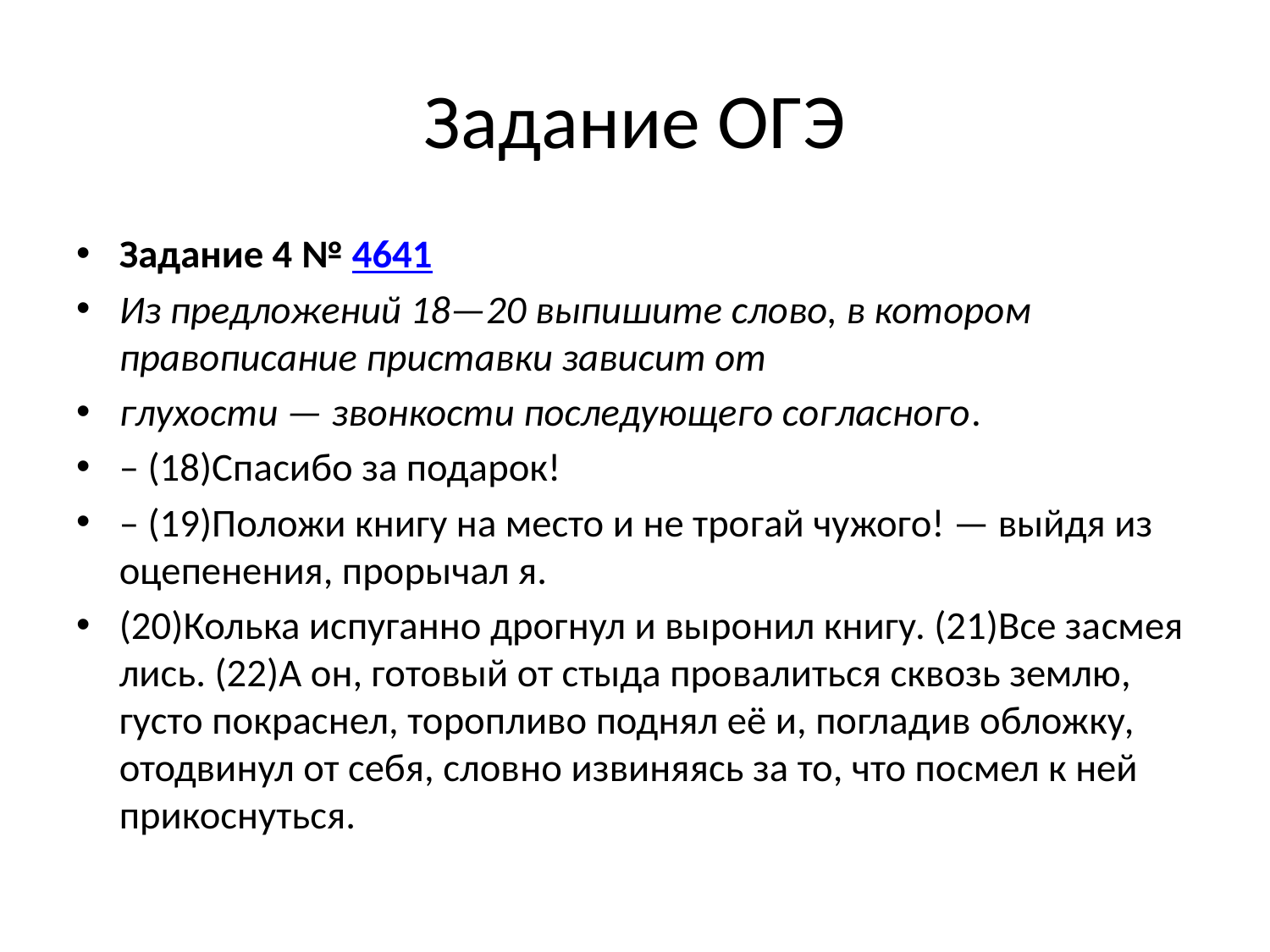

# Задание ОГЭ
Задание 4 № 4641
Из предложений 18—20 выпишите слово, в котором правописание приставки зависит от
глухости — звонкости последующего согласного.
– (18)Спа­си­бо за по­да­рок!
– (19)По­ло­жи книгу на место и не тро­гай чу­жо­го! — выйдя из оце­пе­не­ния, про­ры­чал я.
(20)Коль­ка ис­пу­ган­но дрог­нул и вы­ро­нил книгу. (21)Все за­сме­я­лись. (22)А он, го­то­вый от стыда про­ва­лить­ся сквозь землю, густо по­крас­нел, то­роп­ли­во под­нял её и, по­гла­див об­лож­ку, ото­дви­нул от себя, слов­но из­ви­ня­ясь за то, что по­смел к ней при­кос­нуть­ся.